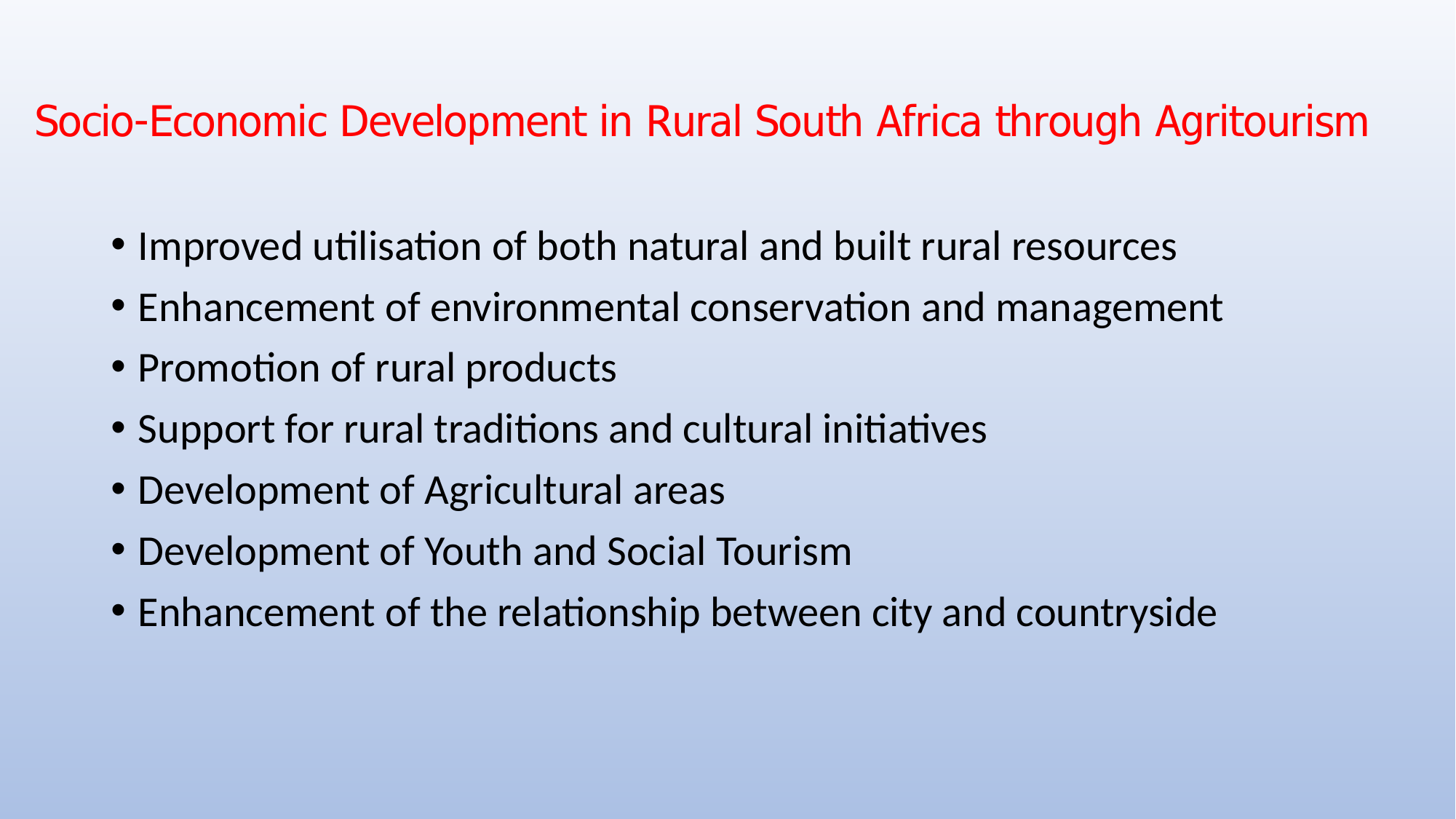

# Socio-Economic Development in Rural South Africa through Agritourism
Improved utilisation of both natural and built rural resources
Enhancement of environmental conservation and management
Promotion of rural products
Support for rural traditions and cultural initiatives
Development of Agricultural areas
Development of Youth and Social Tourism
Enhancement of the relationship between city and countryside